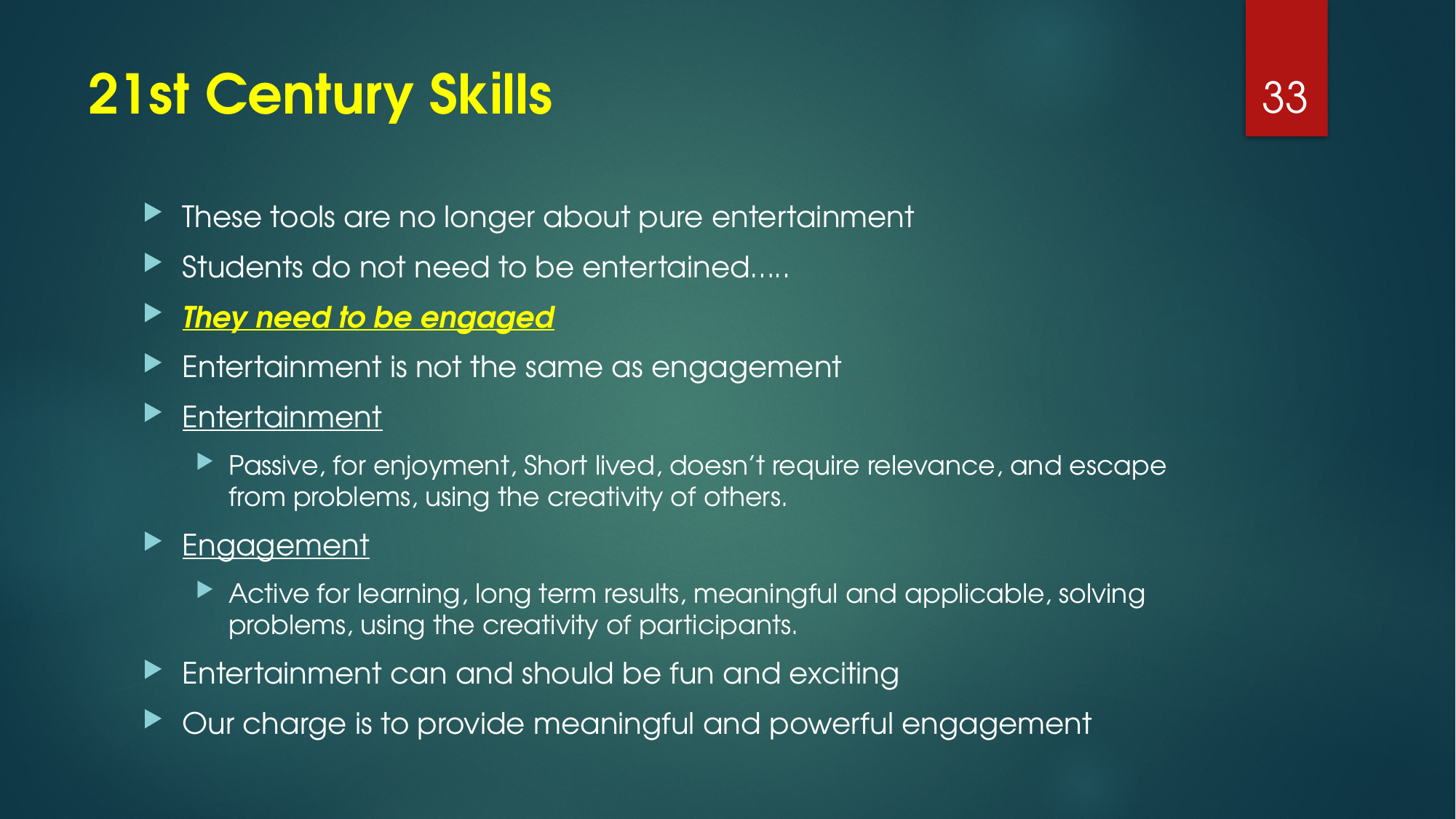

33
# 21st Century Skills
These tools are no longer about pure entertainment
Students do not need to be entertained…..
They need to be engaged
Entertainment is not the same as engagement
Entertainment
Passive, for enjoyment, Short lived, doesn’t require relevance, and escape from problems, using the creativity of others.
Engagement
Active for learning, long term results, meaningful and applicable, solving problems, using the creativity of participants.
Entertainment can and should be fun and exciting
Our charge is to provide meaningful and powerful engagement